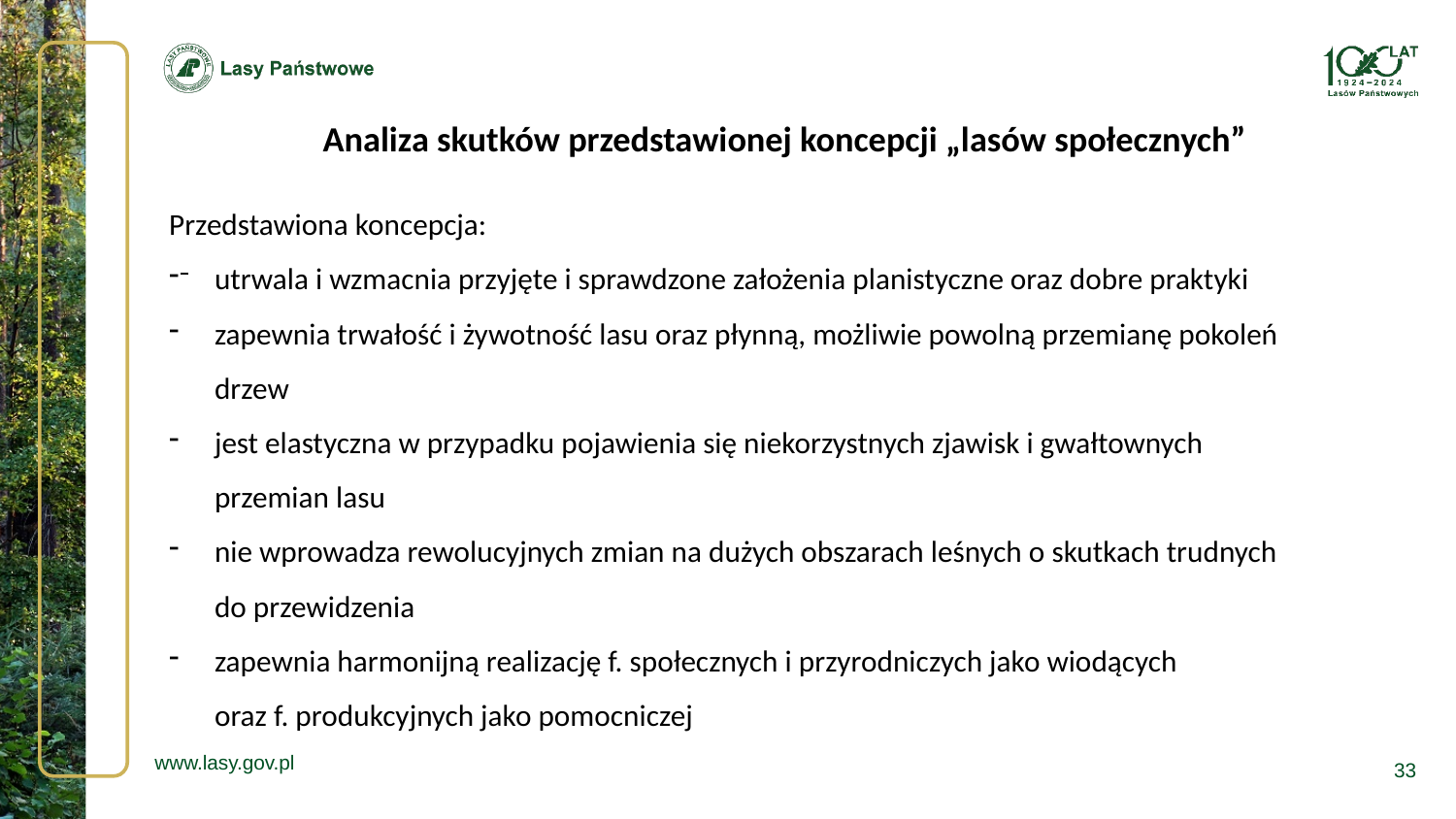

Analiza skutków przedstawionej koncepcji „lasów społecznych”
Przedstawiona koncepcja:
utrwala i wzmacnia przyjęte i sprawdzone założenia planistyczne oraz dobre praktyki
zapewnia trwałość i żywotność lasu oraz płynną, możliwie powolną przemianę pokoleń drzew
jest elastyczna w przypadku pojawienia się niekorzystnych zjawisk i gwałtownych przemian lasu
nie wprowadza rewolucyjnych zmian na dużych obszarach leśnych o skutkach trudnych     do przewidzenia
zapewnia harmonijną realizację f. społecznych i przyrodniczych jako wiodących                     oraz f. produkcyjnych jako pomocniczej